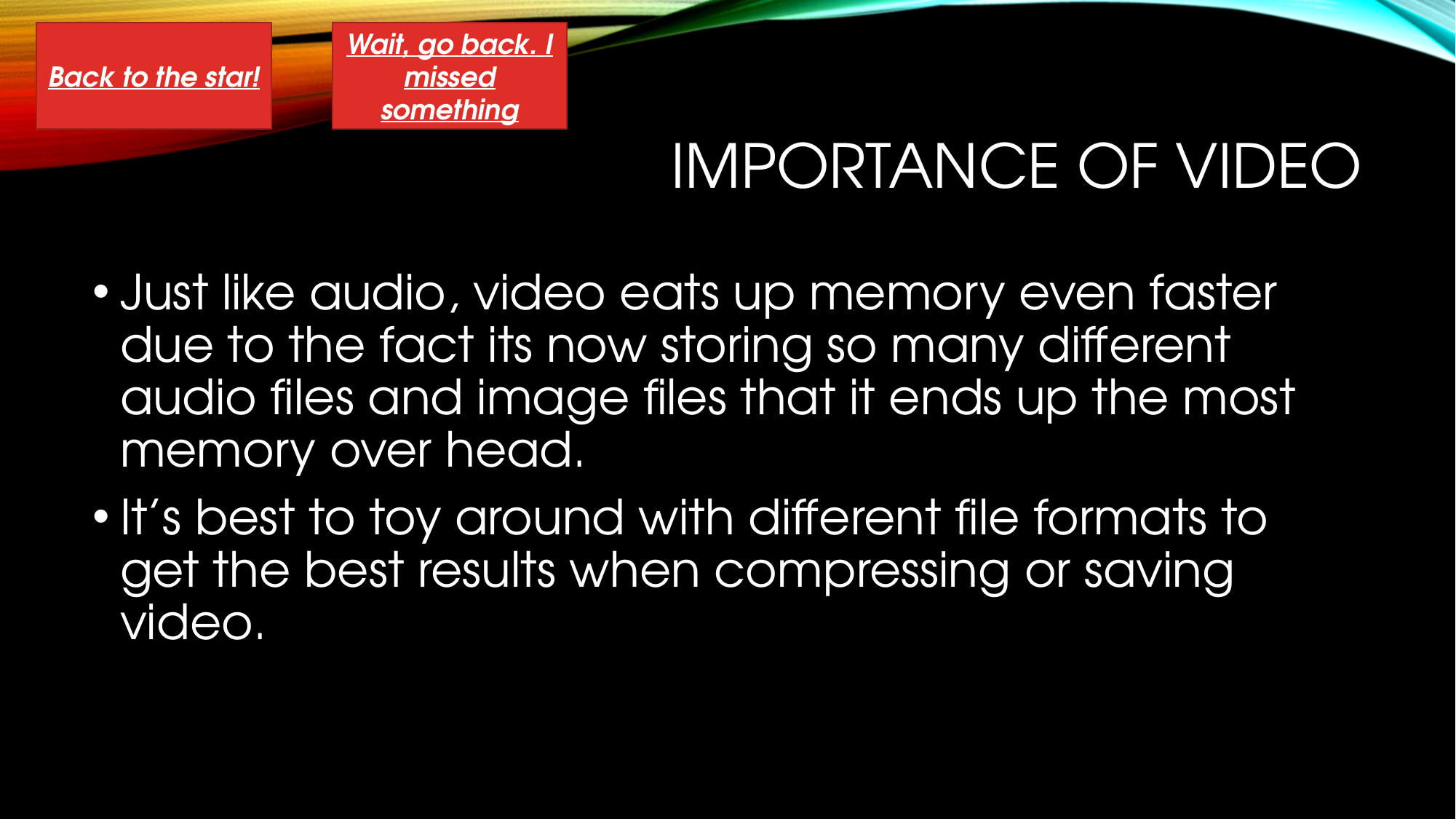

Back to the star!
Wait, go back. I missed something
# Importance of video
Just like audio, video eats up memory even faster due to the fact its now storing so many different audio files and image files that it ends up the most memory over head.
It’s best to toy around with different file formats to get the best results when compressing or saving video.